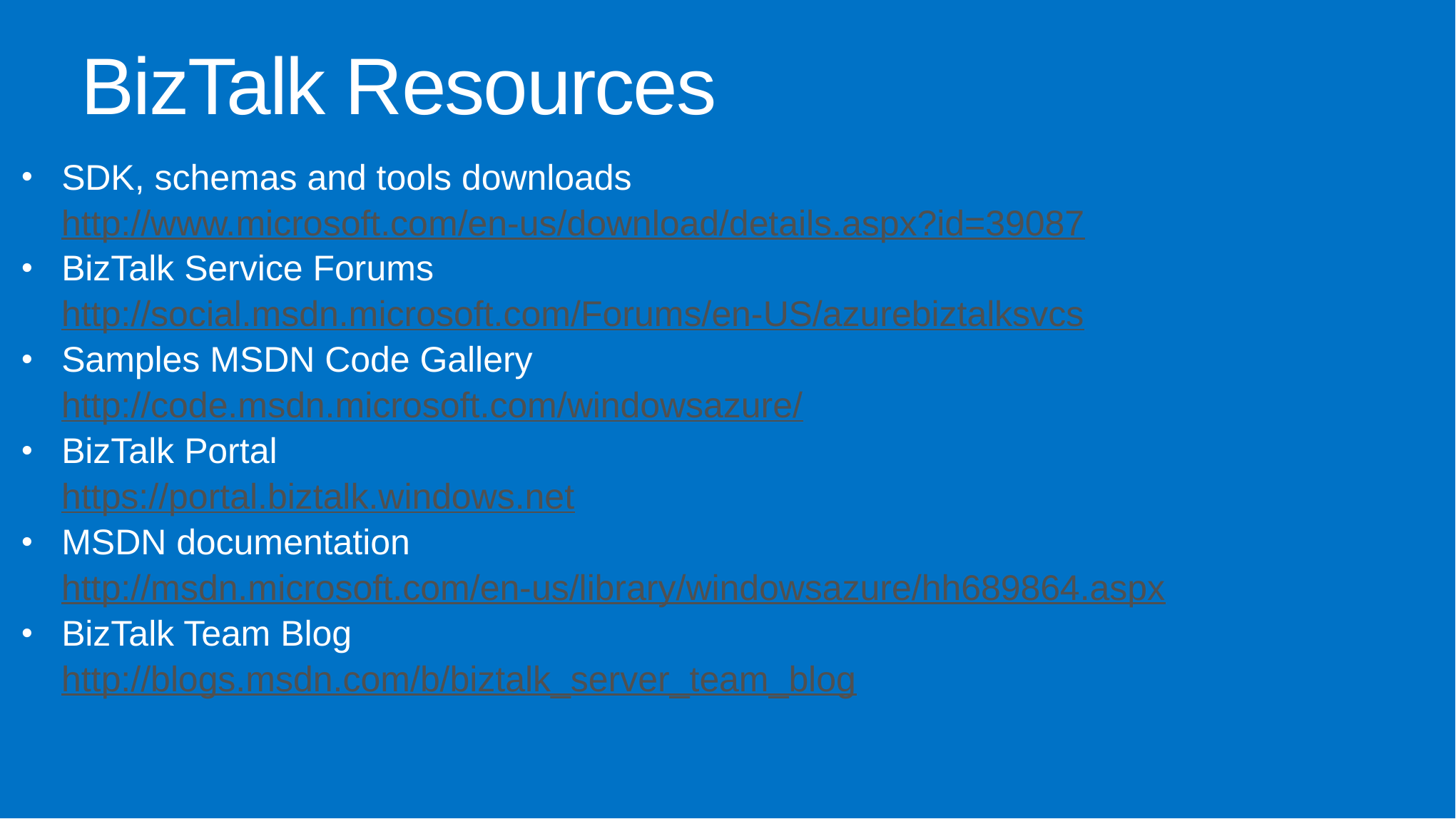

BizTalk Resources
SDK, schemas and tools downloads
    http://www.microsoft.com/en-us/download/details.aspx?id=39087
BizTalk Service Forums
    http://social.msdn.microsoft.com/Forums/en-US/azurebiztalksvcs
Samples MSDN Code Gallery
    http://code.msdn.microsoft.com/windowsazure/
BizTalk Portal
    https://portal.biztalk.windows.net
MSDN documentation
    http://msdn.microsoft.com/en-us/library/windowsazure/hh689864.aspx
BizTalk Team Blog
    http://blogs.msdn.com/b/biztalk_server_team_blog